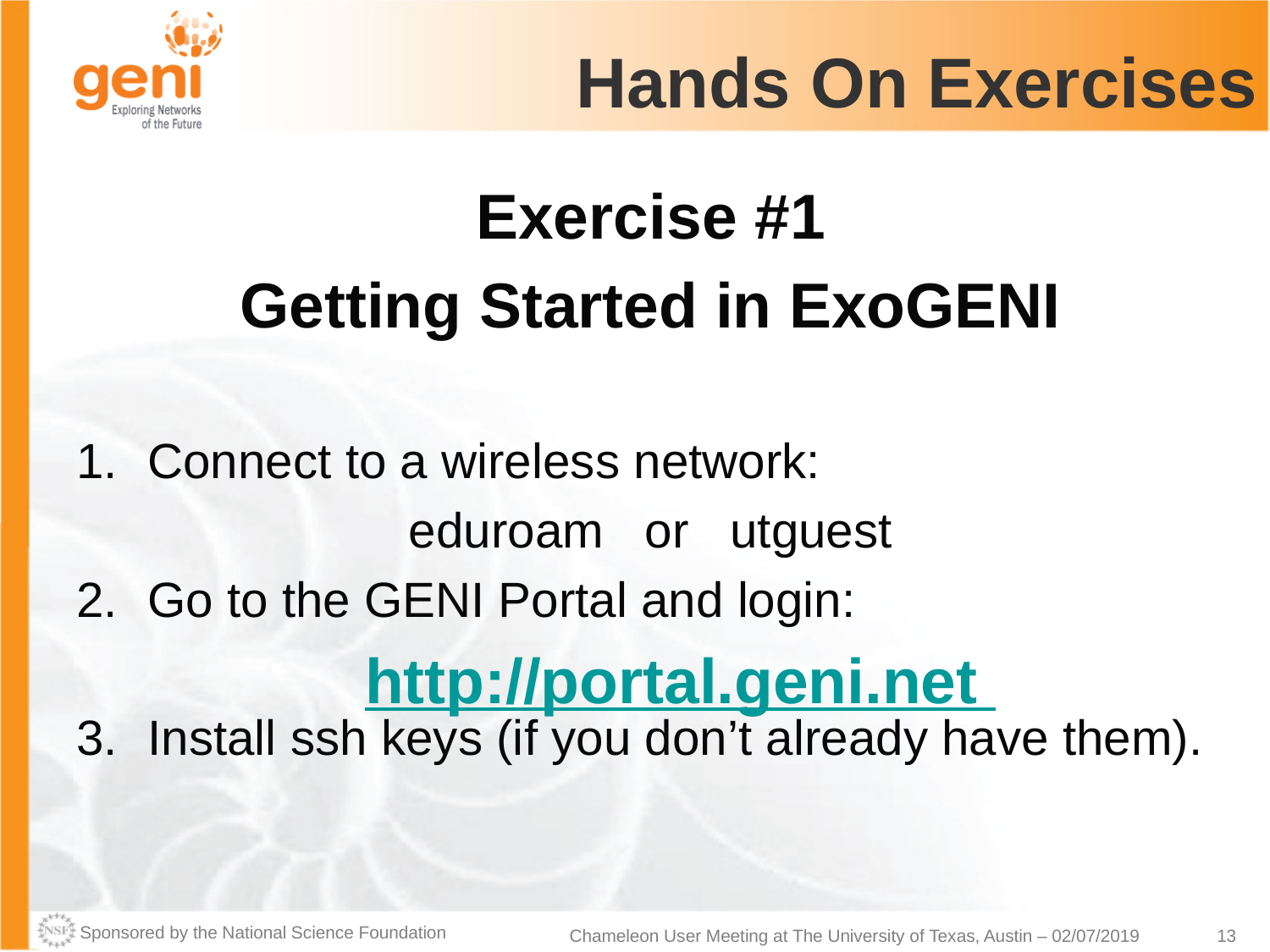

# Hands On Exercises
Exercise #1
Getting Started in ExoGENI

Connect to a wireless network:
eduroam   or   utguest
Go to the GENI Portal and login:

Install ssh keys (if you don’t already have them).

http://portal.geni.net